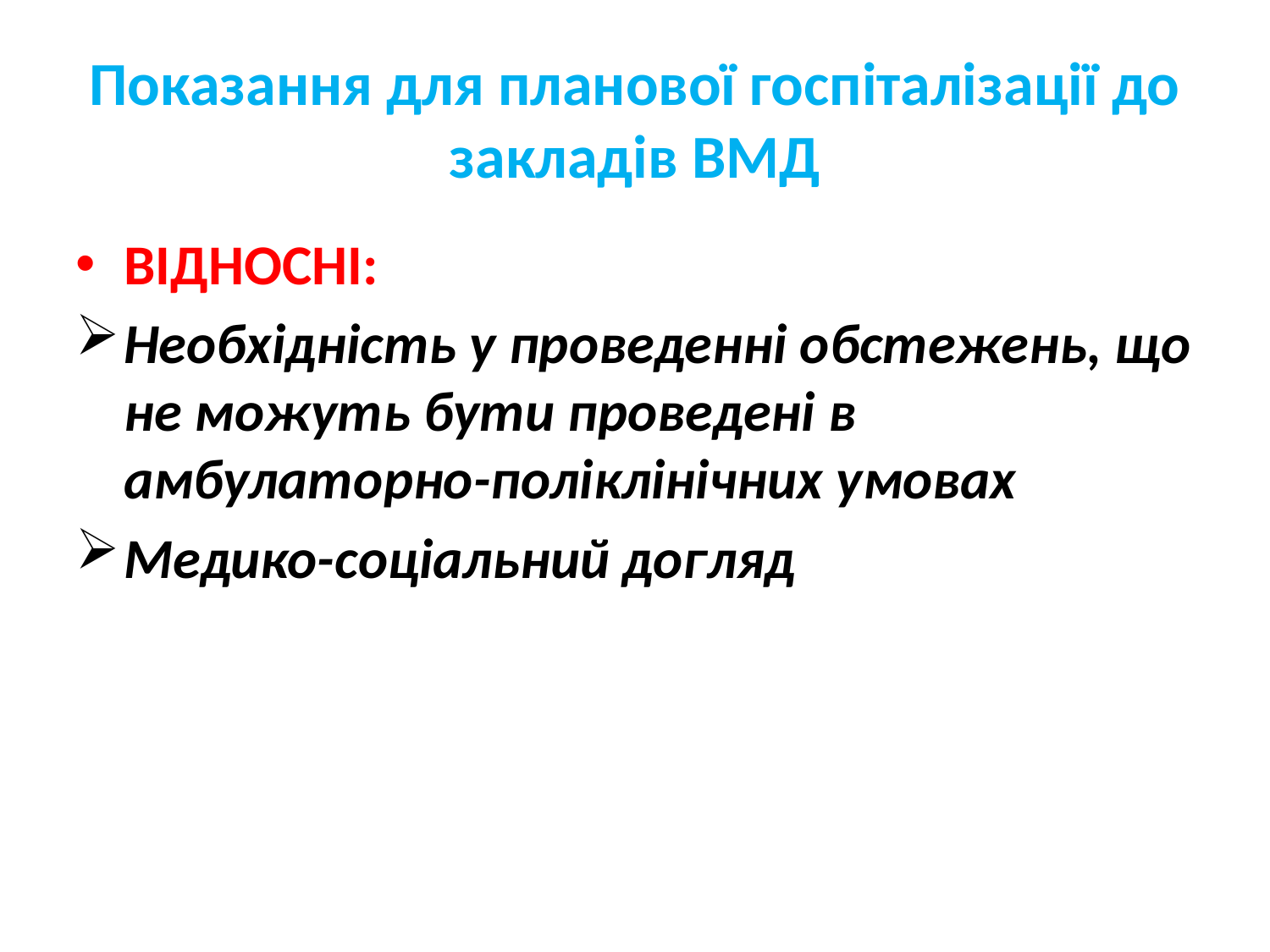

Показання для планової госпіталізації до закладів ВМД
ВІДНОСНІ:
Необхідність у проведенні обстежень, що не можуть бути проведені в амбулаторно-поліклінічних умовах
Медико-соціальний догляд